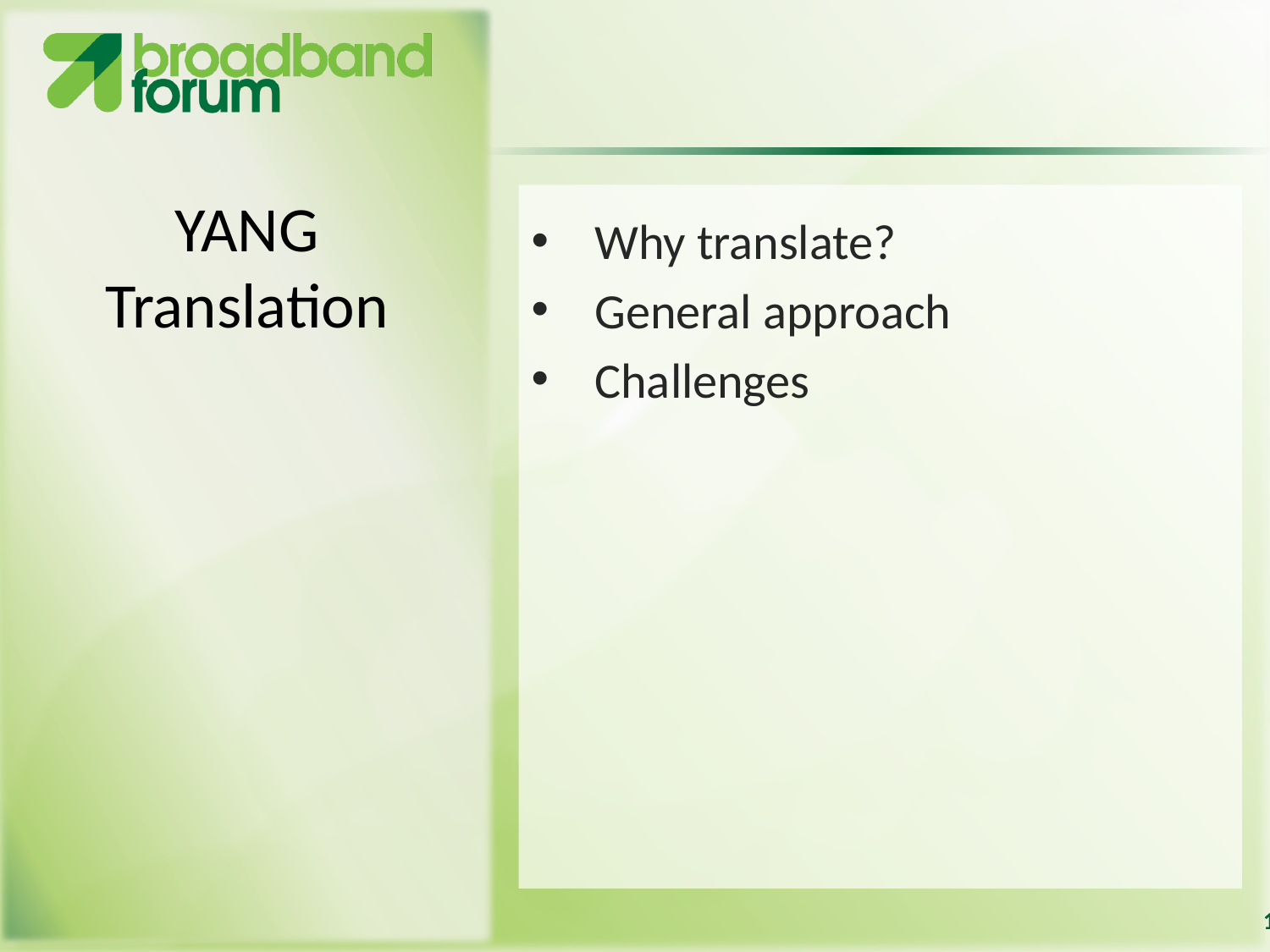

# YANG Translation
Why translate?
General approach
Challenges